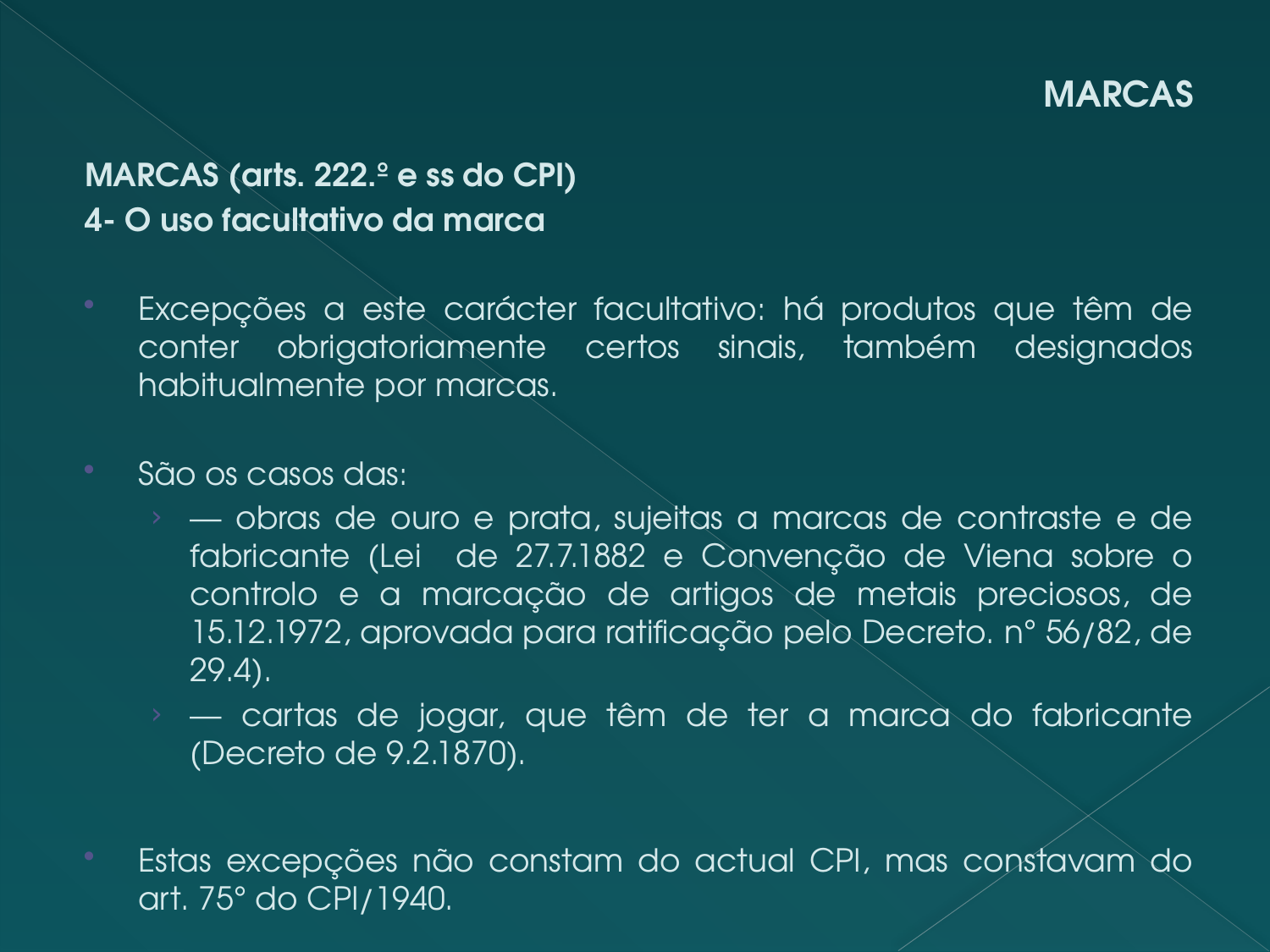

# MARCAS
MARCAS (arts. 222.º e ss do CPI)
4- O uso facultativo da marca

Excepções a este carácter facultativo: há produtos que têm de conter obrigatoriamente certos sinais, também designados habitualmente por marcas.

São os casos das:
— obras de ouro e prata, sujeitas a marcas de contraste e de fabricante (Lei  de 27.7.1882 e Convenção de Viena sobre o controlo e a marcação de artigos de metais preciosos, de 15.12.1972, aprovada para ratificação pelo Decreto. n° 56/82, de 29.4).
— cartas de jogar, que têm de ter a marca do fabricante (Decreto de 9.2.1870).

Estas excepções não constam do actual CPI, mas constavam do art. 75° do CPI/1940.